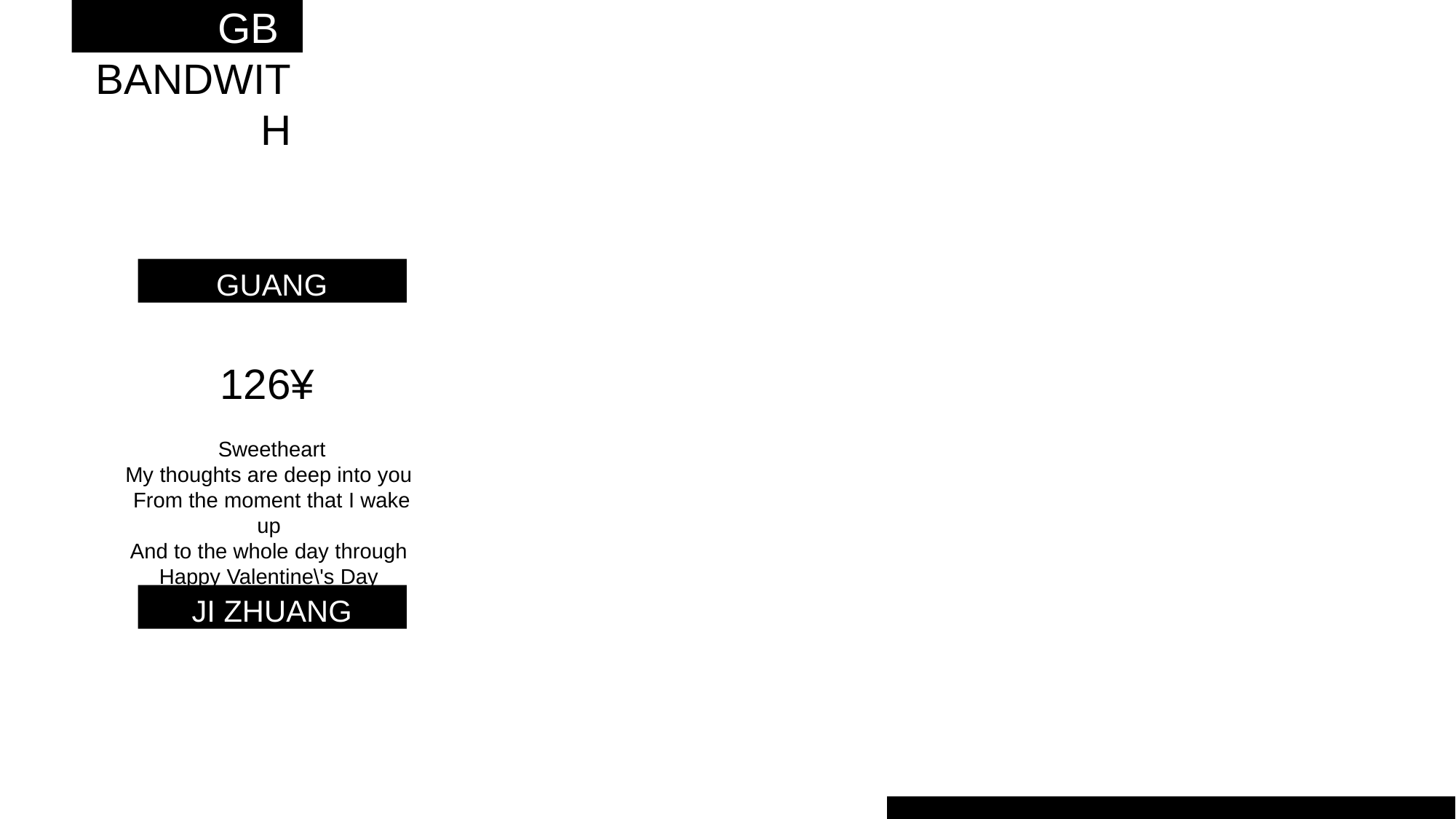

GB
BANDWITH

GUANG GAO
126¥
Sweetheart
My thoughts are deep into you
From the moment that I wake up
And to the whole day through
Happy Valentine\'s Day

JI ZHUANG XIANG

GUANG GAO
576¥
Sweetheart
My thoughts are deep into you
From the moment that I wake up
And to the whole day through
Happy Valentine\'s Day

JI ZHUANG XIANG

GUANG GAO
126¥
Sweetheart
My thoughts are deep into you
From the moment that I wake up
And to the whole day through
Happy Valentine\'s Day

JI ZHUANG XIANG